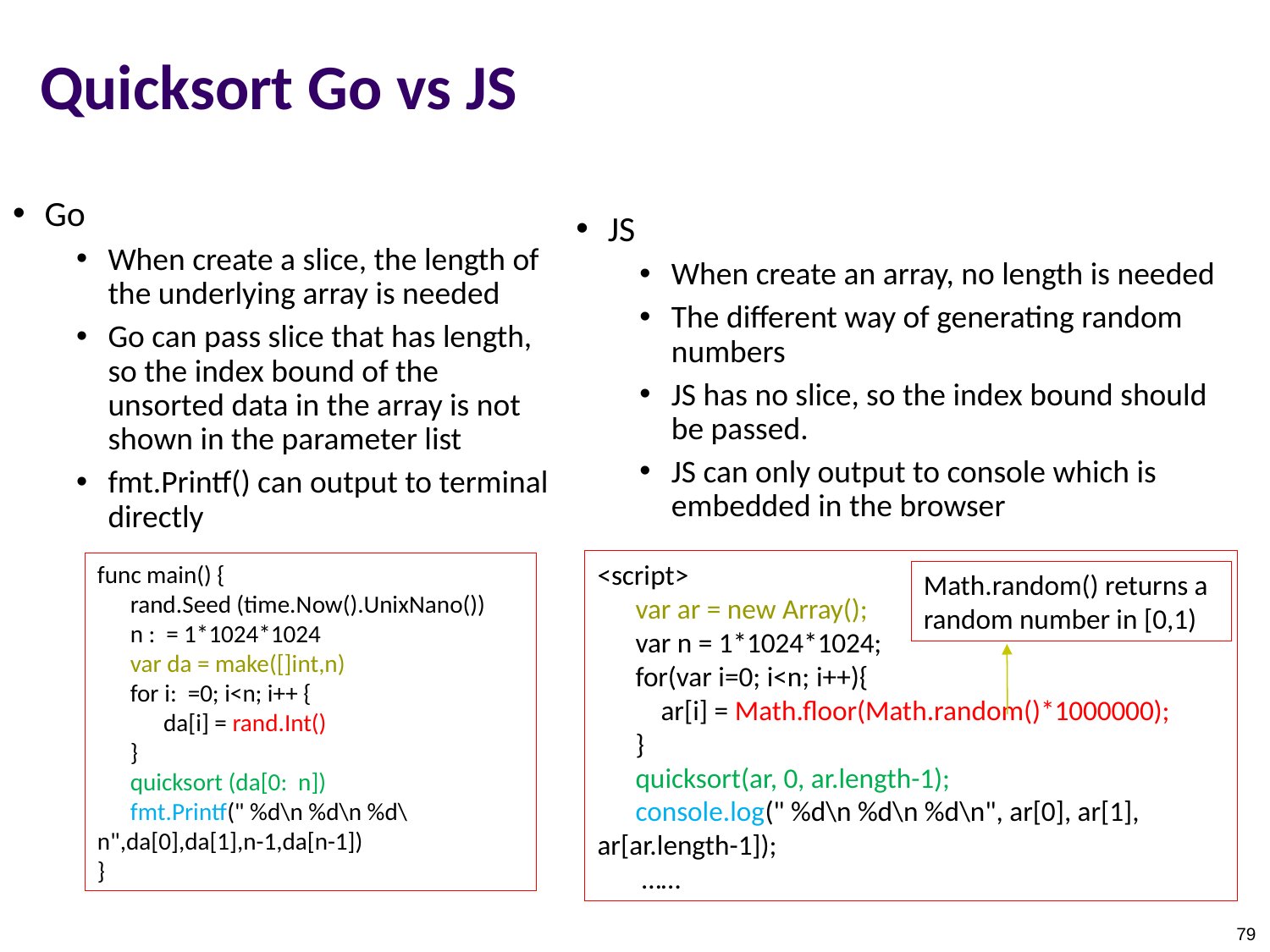

# Quicksort Go vs JS
Go
When create a slice, the length of the underlying array is needed
Go can pass slice that has length, so the index bound of the unsorted data in the array is not shown in the parameter list
fmt.Printf() can output to terminal directly
JS
When create an array, no length is needed
The different way of generating random numbers
JS has no slice, so the index bound should be passed.
JS can only output to console which is embedded in the browser
<script>
      var ar = new Array();
      var n = 1*1024*1024;
      for(var i=0; i<n; i++){
          ar[i] = Math.floor(Math.random()*1000000);
      }
      quicksort(ar, 0, ar.length-1);
      console.log(" %d\n %d\n %d\n", ar[0], ar[1], ar[ar.length-1]);
       ……
func main() {
      rand.Seed (time.Now().UnixNano())
      n :  = 1*1024*1024
      var da = make([]int,n)
      for i:  =0; i<n; i++ {
            da[i] = rand.Int()
      }
      quicksort (da[0:  n])
      fmt.Printf(" %d\n %d\n %d\n",da[0],da[1],n-1,da[n-1])
}
Math.random() returns a random number in [0,1)
79